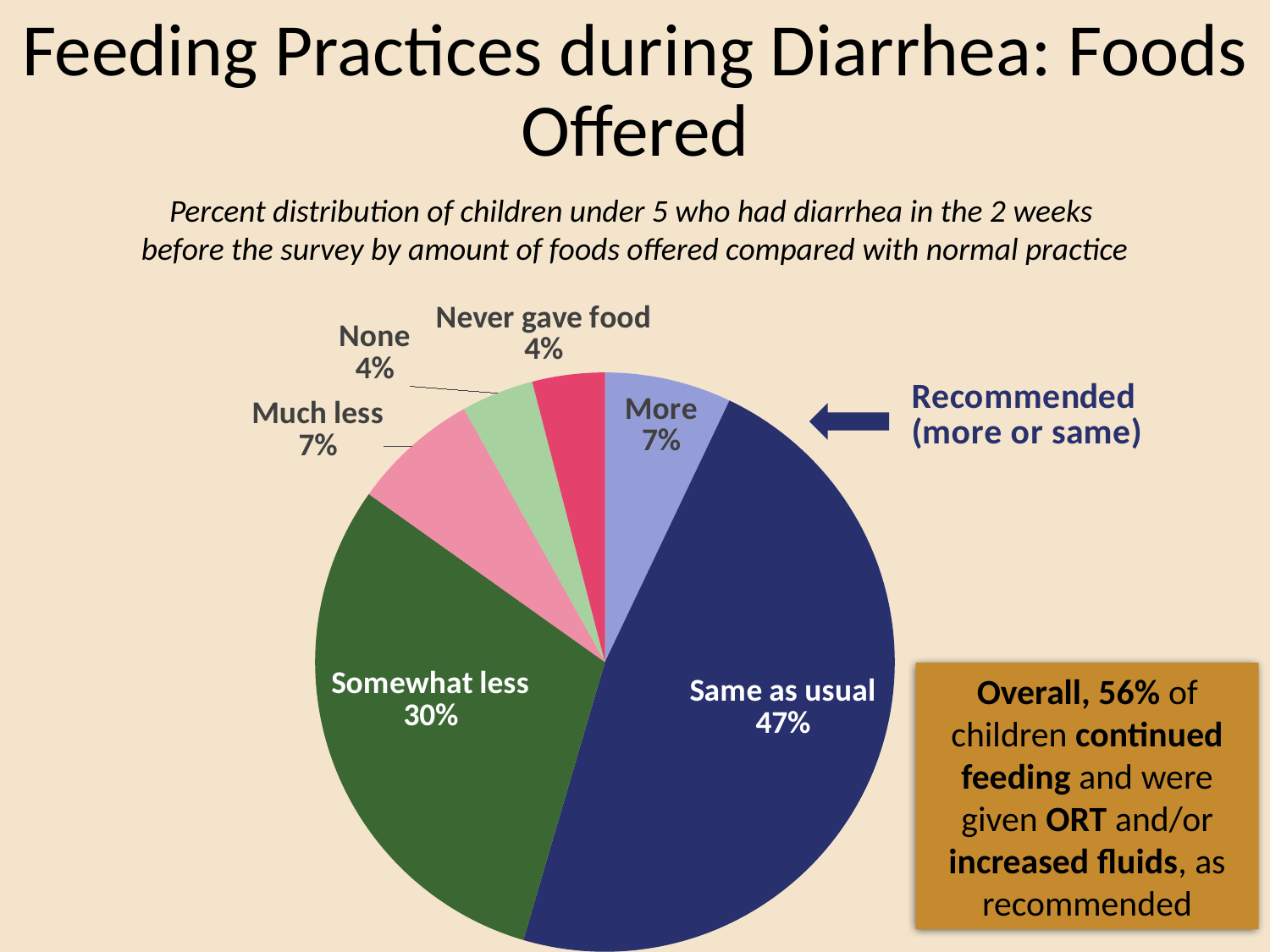

# Feeding Practices during Diarrhea: Foods Offered
Percent distribution of children under 5 who had diarrhea in the 2 weeks
before the survey by amount of foods offered compared with normal practice

### Chart

| Category | Sales |
|---|---|
| More | 7.0 |
| Same as usual | 47.0 |
| Somewhat less | 30.0 |
| Much less | 7.0 |
| None | 4.0 |
| Never gave food | 4.0 |
Overall, 56% of children continued feeding and were given ORT and/or increased fluids, as recommended